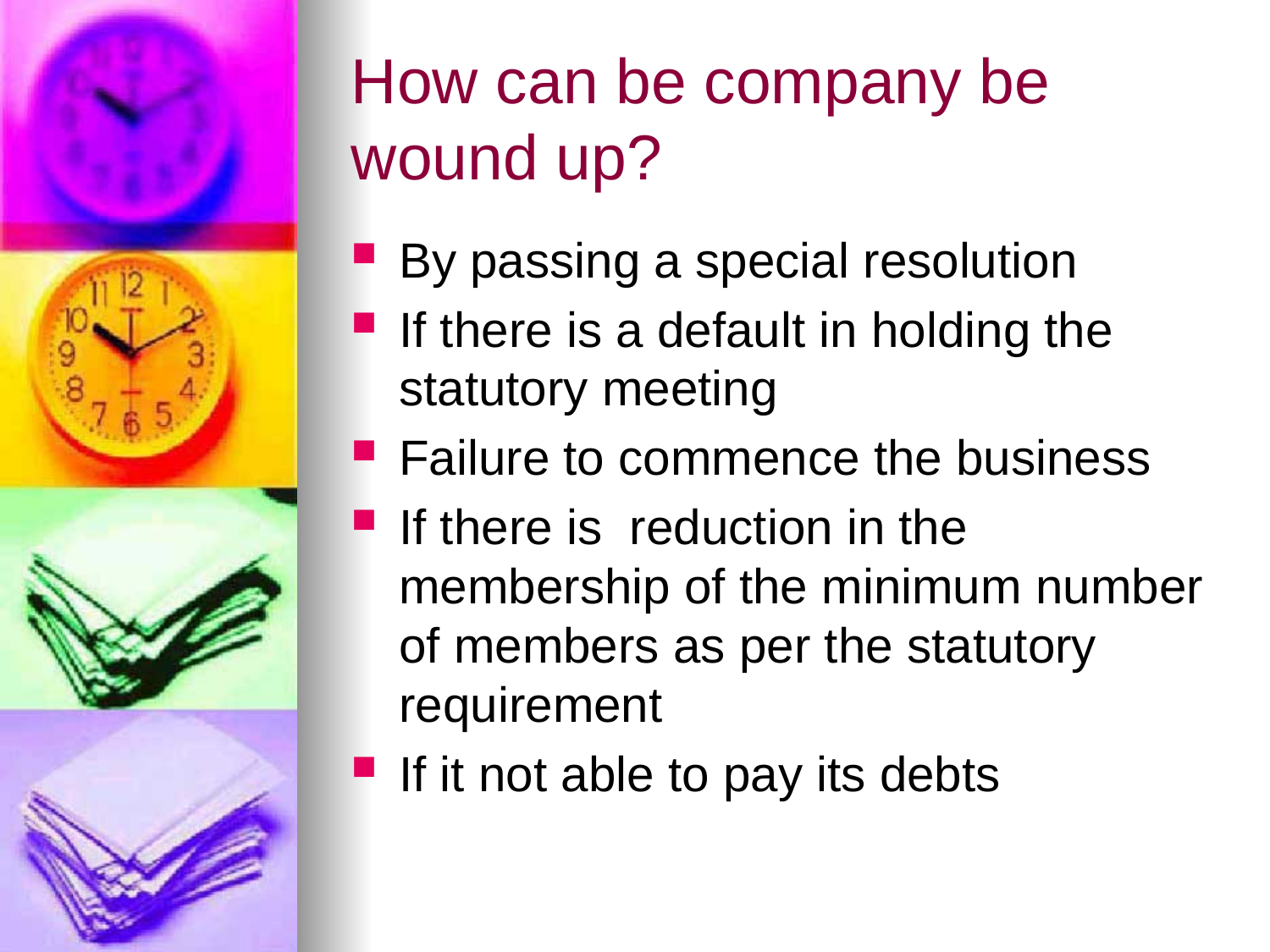

# How can be company be wound up?
By passing a special resolution
If there is a default in holding the statutory meeting
Failure to commence the business
If there is  reduction in the membership of the minimum number of members as per the statutory requirement
If it not able to pay its debts